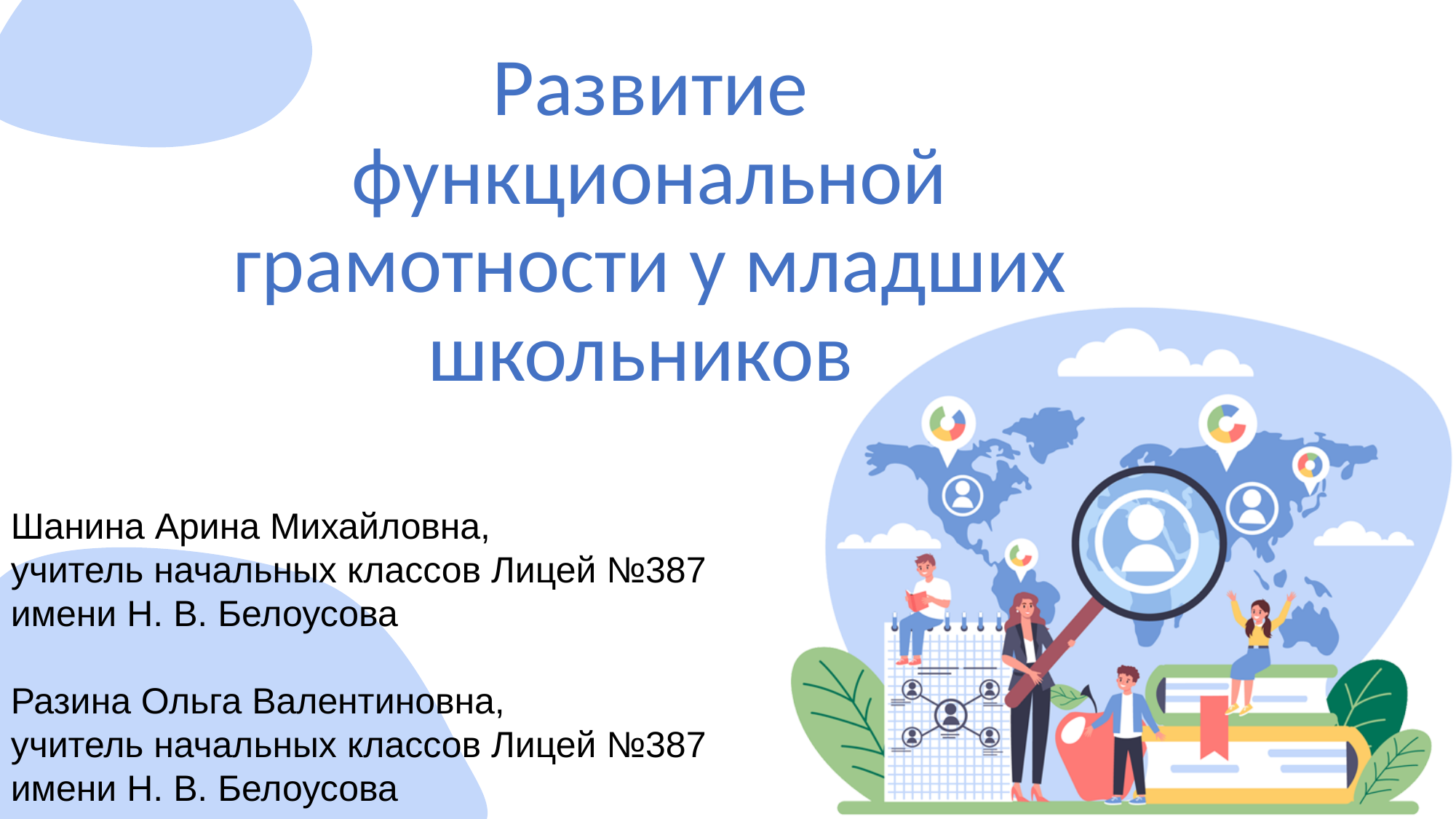

# Развитие функциональной грамотности у младших школьников
Шанина Арина Михайловна,
учитель начальных классов Лицей №387
имени Н. В. Белоусова

Разина Ольга Валентиновна,
учитель начальных классов Лицей №387
имени Н. В. Белоусова